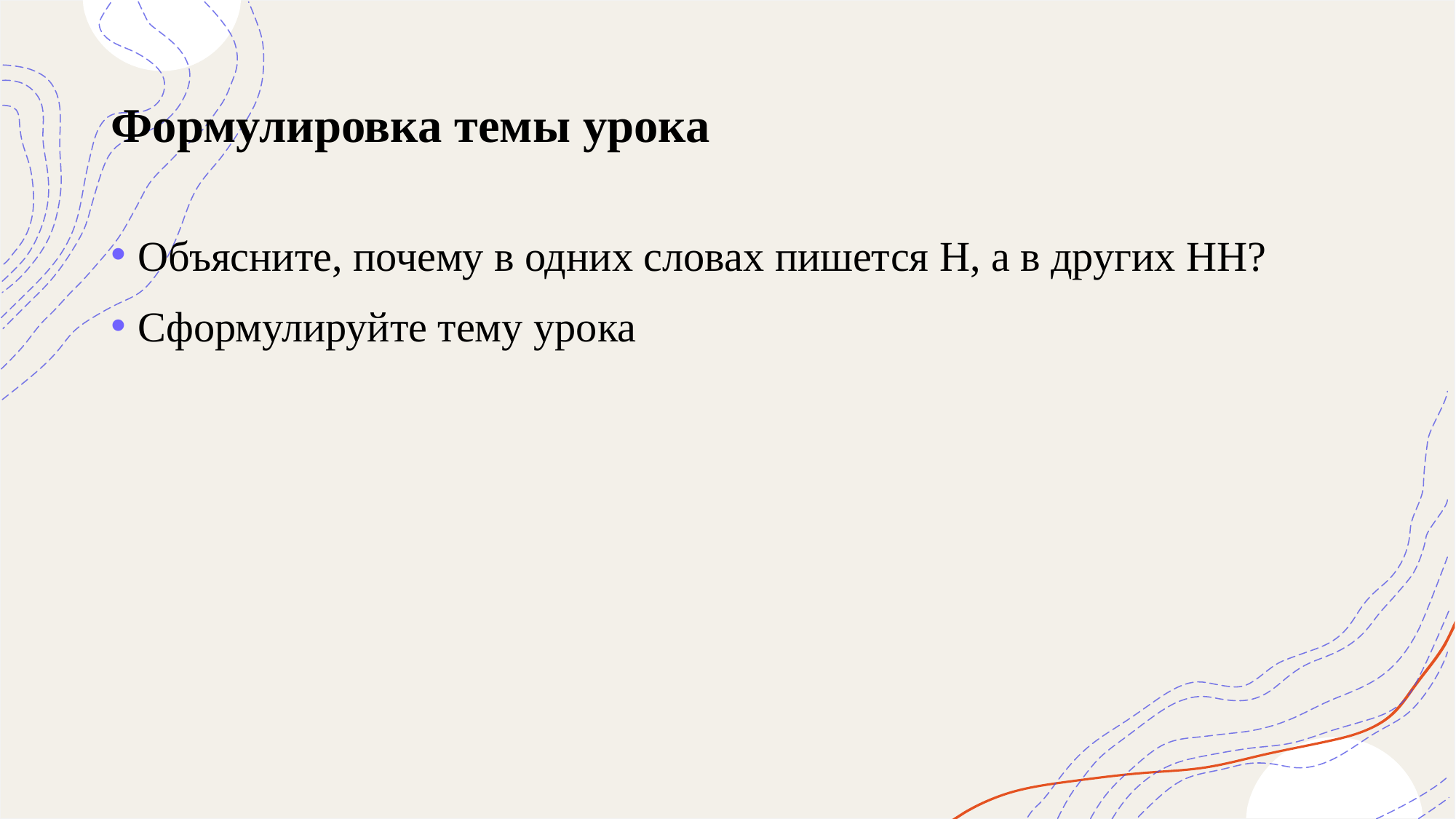

# Формулировка темы урока
Объясните, почему в одних словах пишется Н, а в других НН?
Сформулируйте тему урока